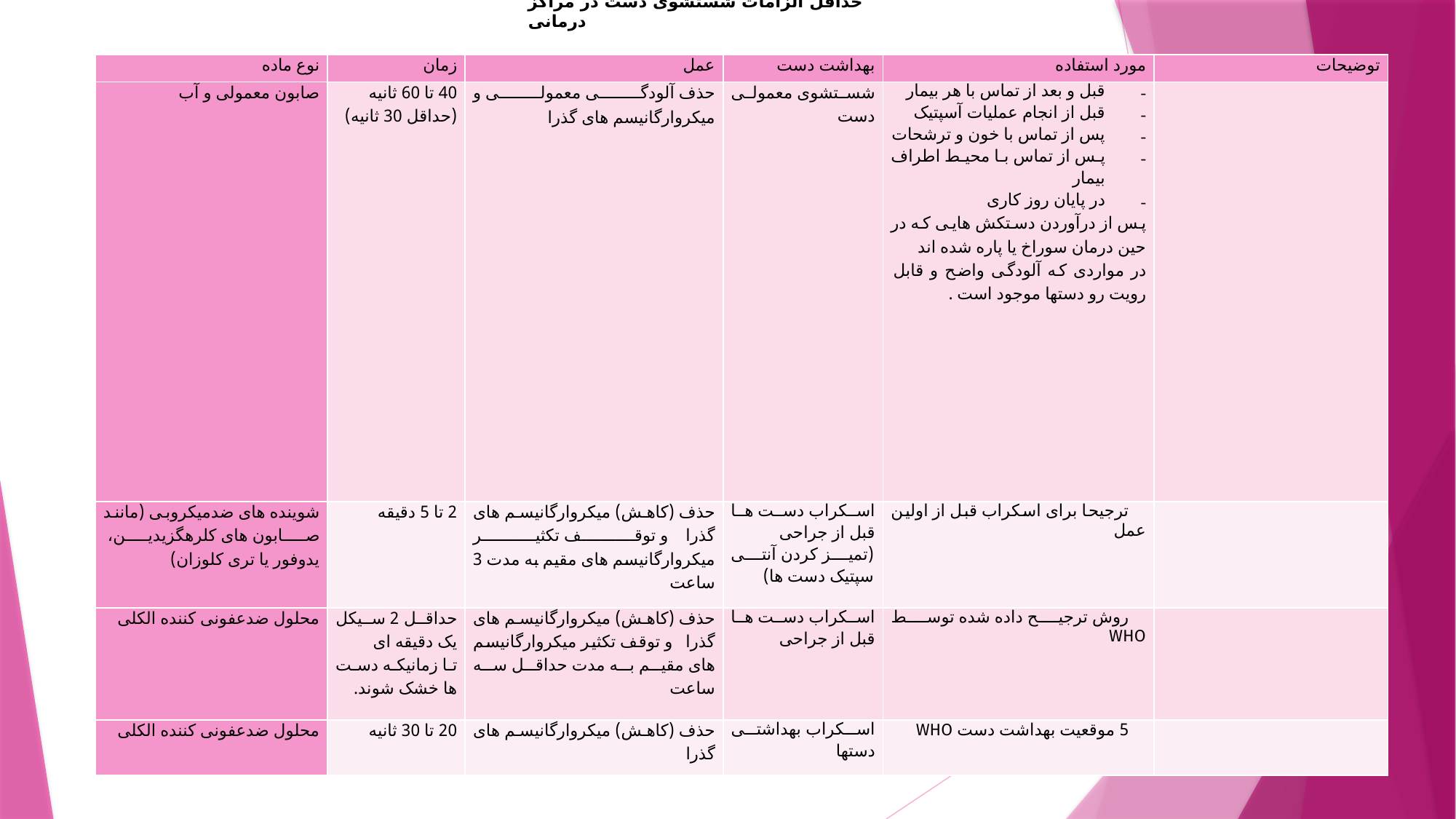

حداقل الزامات شستشوی دست در مراکز درمانی

| نوع ماده | زمان | عمل | بهداشت دست | مورد استفاده | توضیحات |
| --- | --- | --- | --- | --- | --- |
| صابون معمولی و آب | 40 تا 60 ثانیه (حداقل 30 ثانیه) | حذف آلودگی معمولی و میکروارگانیسم های گذرا | شستشوی معمولی دست | قبل و بعد از تماس با هر بیمار قبل از انجام عملیات آسپتیک پس از تماس با خون و ترشحات پس از تماس با محیط اطراف بیمار در پایان روز کاری پس از درآوردن دستکش هایی که در حین درمان سوراخ یا پاره شده اند در مواردی که آلودگی واضح و قابل رویت رو دستها موجود است . |  |
| شوینده های ضدمیکروبی (مانند صابون های کلرهگزیدین، یدوفور یا تری کلوزان) | 2 تا 5 دقیقه | حذف (کاهش) میکروارگانیسم های گذرا و توقف تکثیر میکروارگانیسم های مقیم به مدت 3 ساعت | اسکراب دست ها قبل از جراحی (تمیز کردن آنتی سپتیک دست ها) | ترجیحا برای اسکراب قبل از اولین عمل |  |
| محلول ضدعفونی کننده الکلی | حداقل 2 سیکل یک دقیقه ای تا زمانیکه دست ها خشک شوند. | حذف (کاهش) میکروارگانیسم های گذرا و توقف تکثیر میکروارگانیسم های مقیم به مدت حداقل سه ساعت | اسکراب دست ها قبل از جراحی | روش ترجیح داده شده توسط WHO |  |
| محلول ضدعفونی کننده الکلی | 20 تا 30 ثانیه | حذف (کاهش) میکروارگانیسم های گذرا | اسکراب بهداشتی دستها | 5 موقعیت بهداشت دست WHO |  |